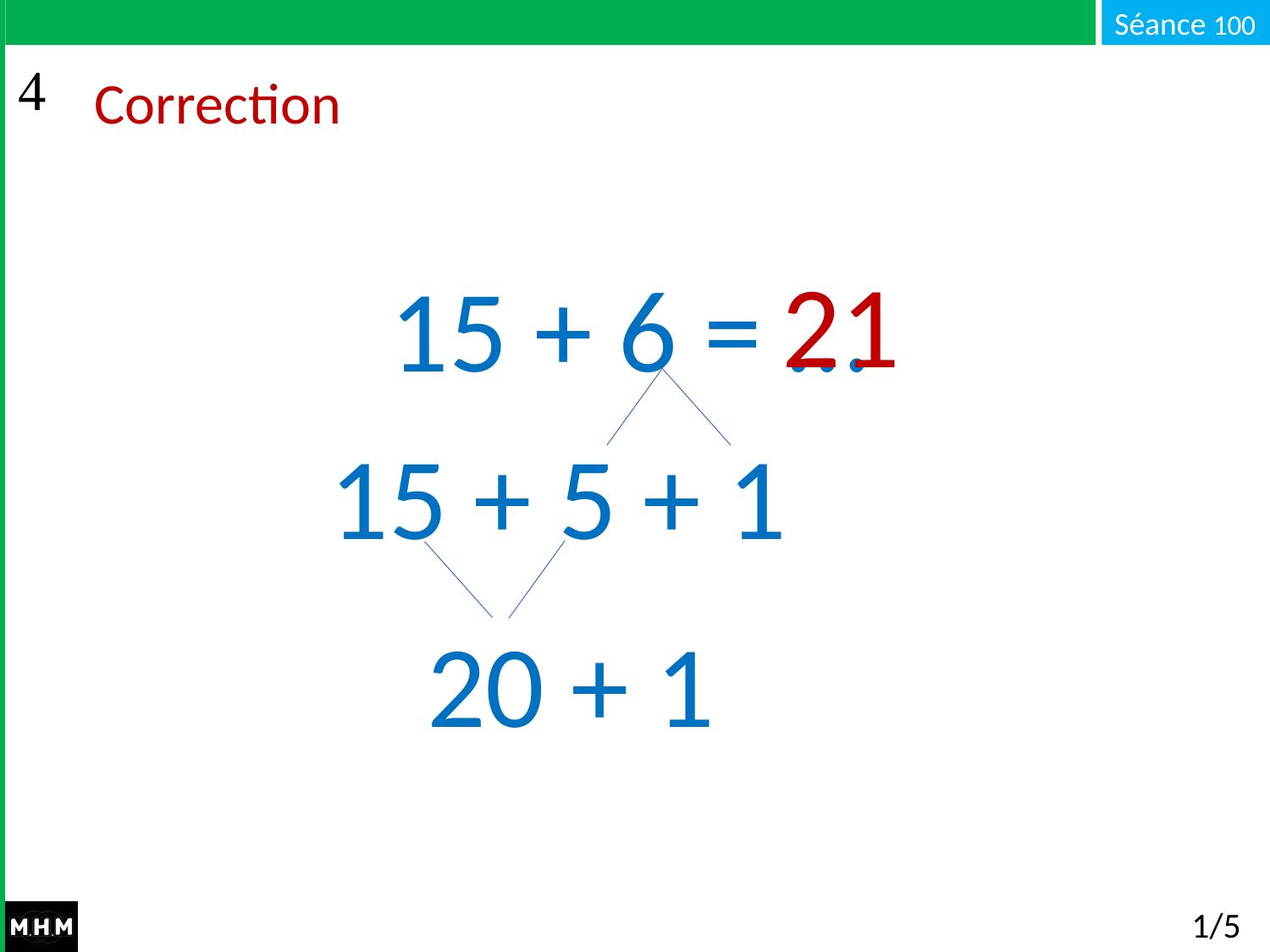

# Correction
21
15 + 6 = …
15 + 5 + 1
20 + 1
1/5